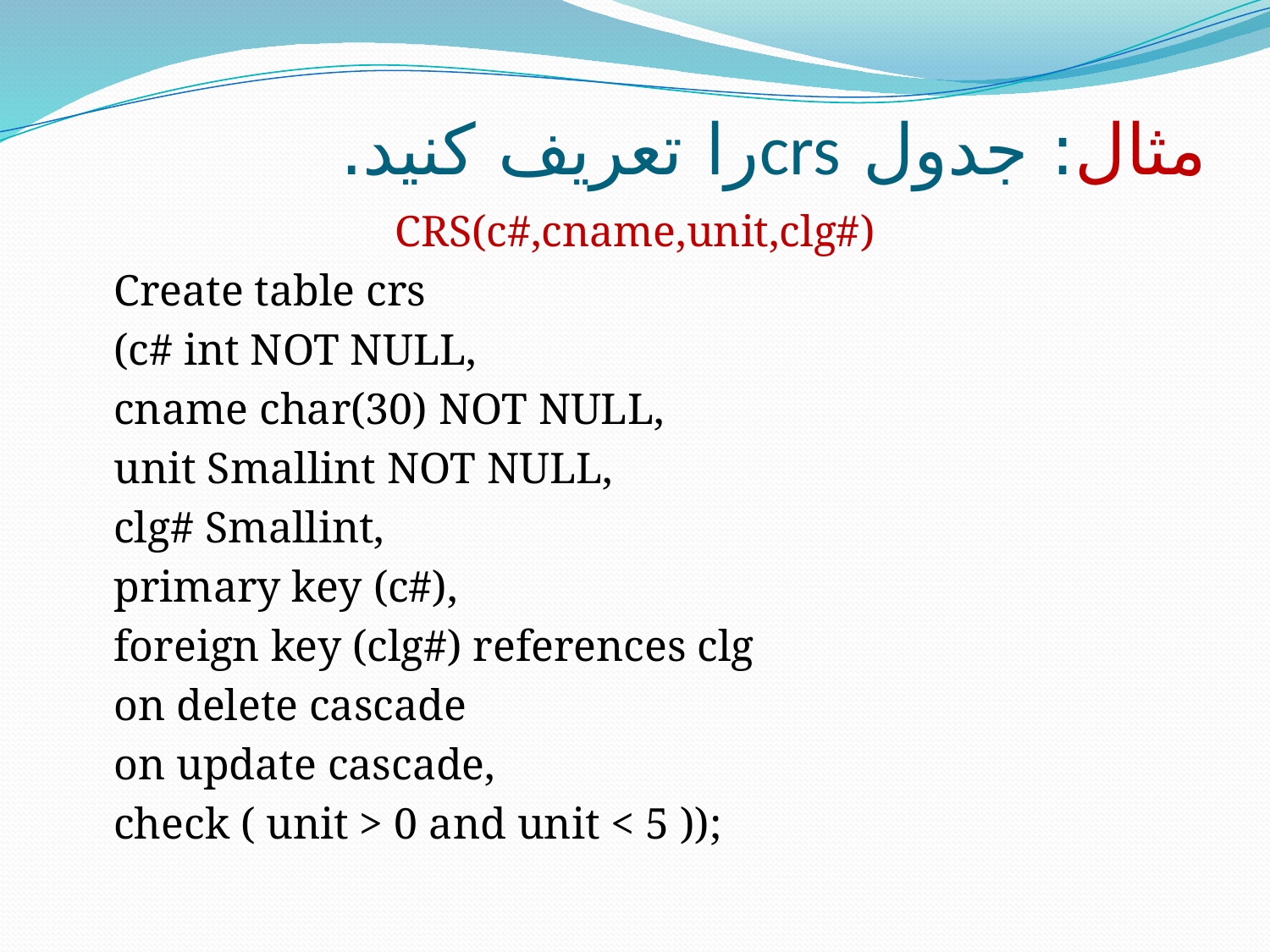

# مثال: جدول crs‌را تعريف کنيد.
CRS(c#,cname,unit,clg#)
Create table crs
(c# int NOT NULL,
cname char(30) NOT NULL,
unit Smallint NOT NULL,
clg# Smallint,
primary key (c#),
foreign key (clg#) references clg
on delete cascade
on update cascade,
check ( unit > 0 and unit < 5 ));